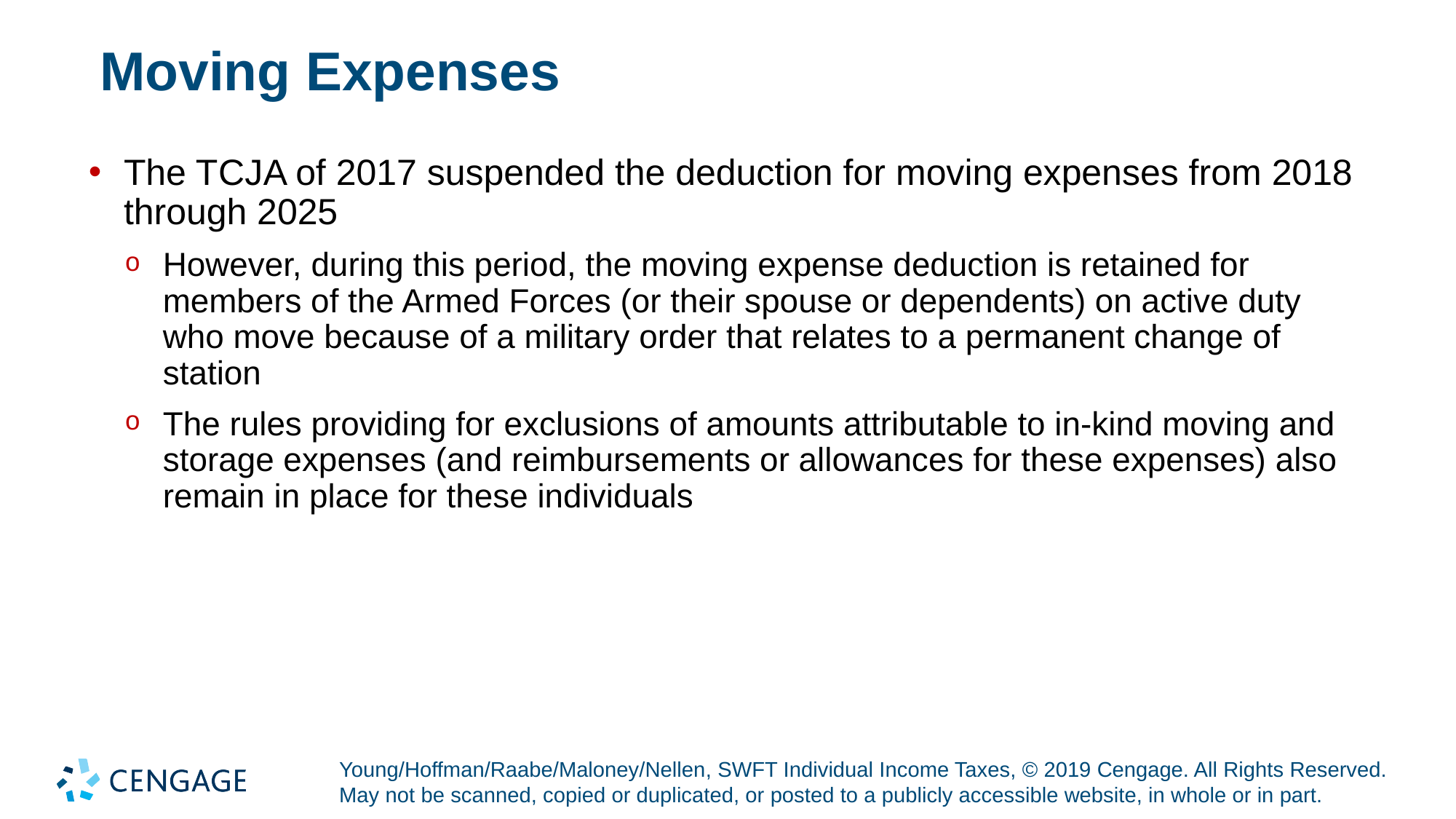

# Moving Expenses
The T C J A of 2017 suspended the deduction for moving expenses from 2018 through 2025
However, during this period, the moving expense deduction is retained for members of the Armed Forces (or their spouse or dependents) on active duty who move because of a military order that relates to a permanent change of station
The rules providing for exclusions of amounts attributable to in-kind moving and storage expenses (and reimbursements or allowances for these expenses) also remain in place for these individuals